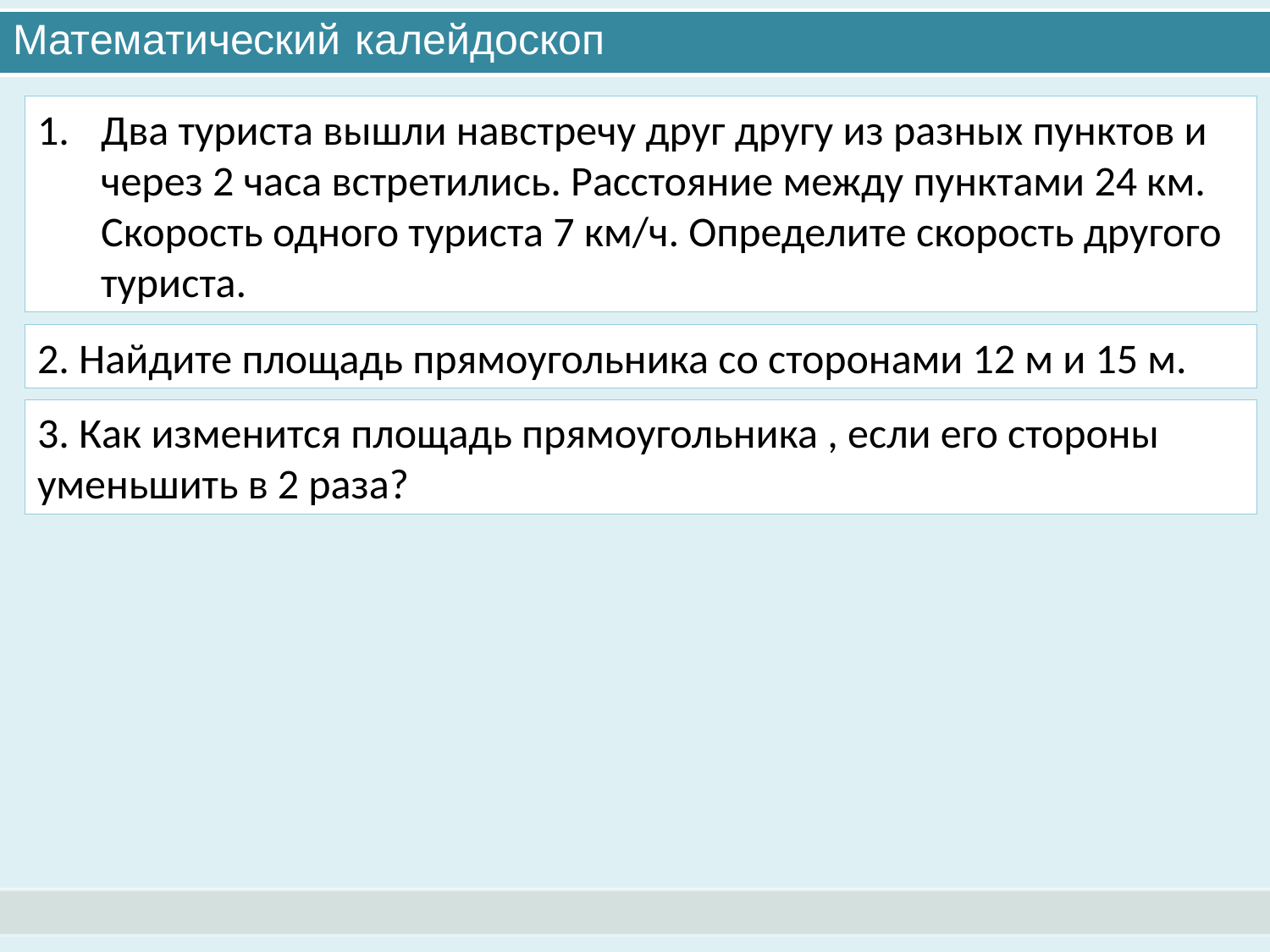

# Математический калейдоскоп

Два туриста вышли навстречу друг другу из разных пунктов и через 2 часа встретились. Расстояние между пунктами 24 км.  Скорость одного туриста 7 км/ч. Определите скорость другого туриста.
2. Найдите площадь прямоугольника со сторонами 12 м и 15 м.
3. Как изменится площадь прямоугольника , если его стороны уменьшить в 2 раза?